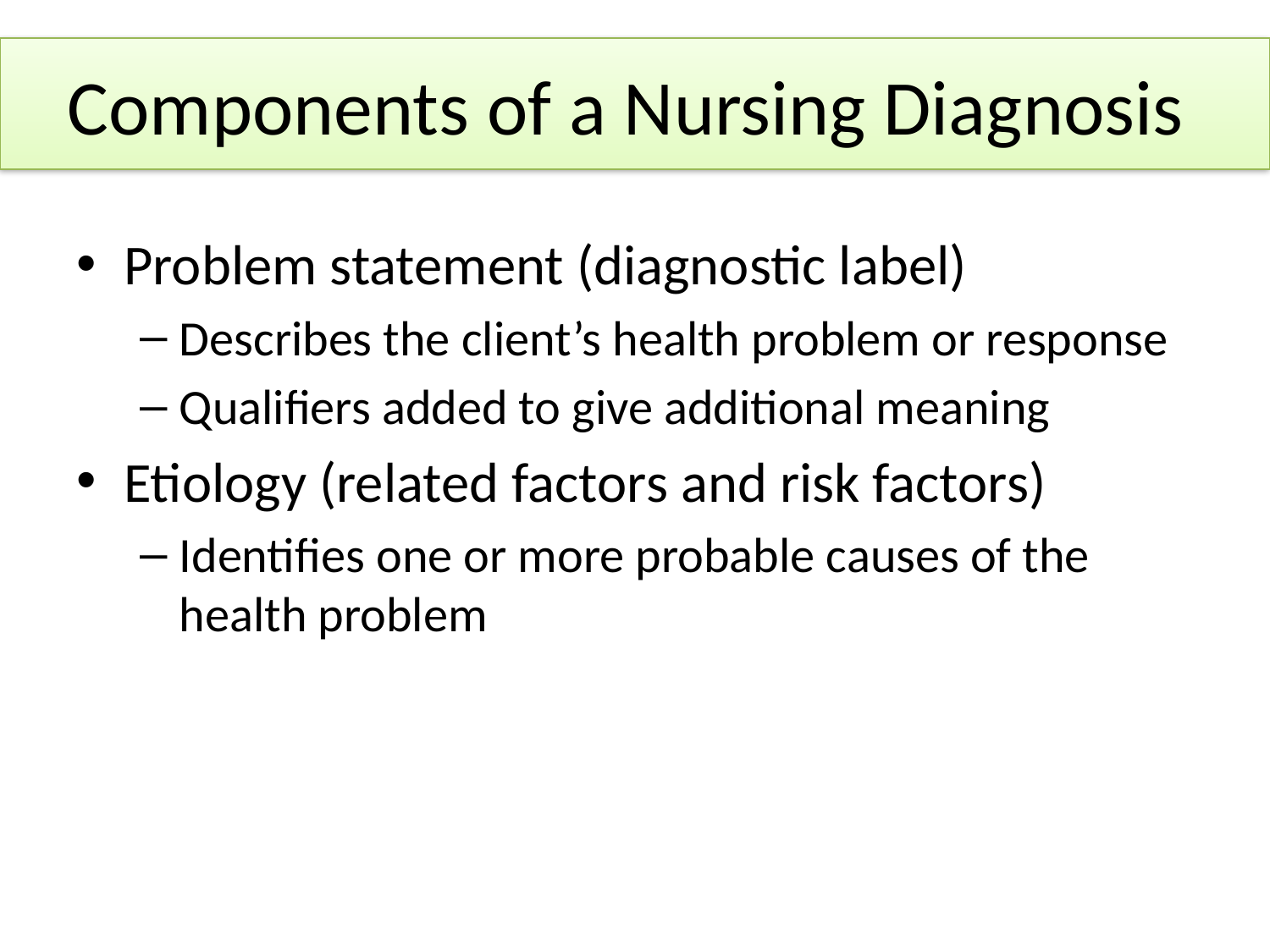

# Components of a Nursing Diagnosis
Problem statement (diagnostic label)
Describes the client’s health problem or response
Qualifiers added to give additional meaning
Etiology (related factors and risk factors)
Identifies one or more probable causes of the health problem